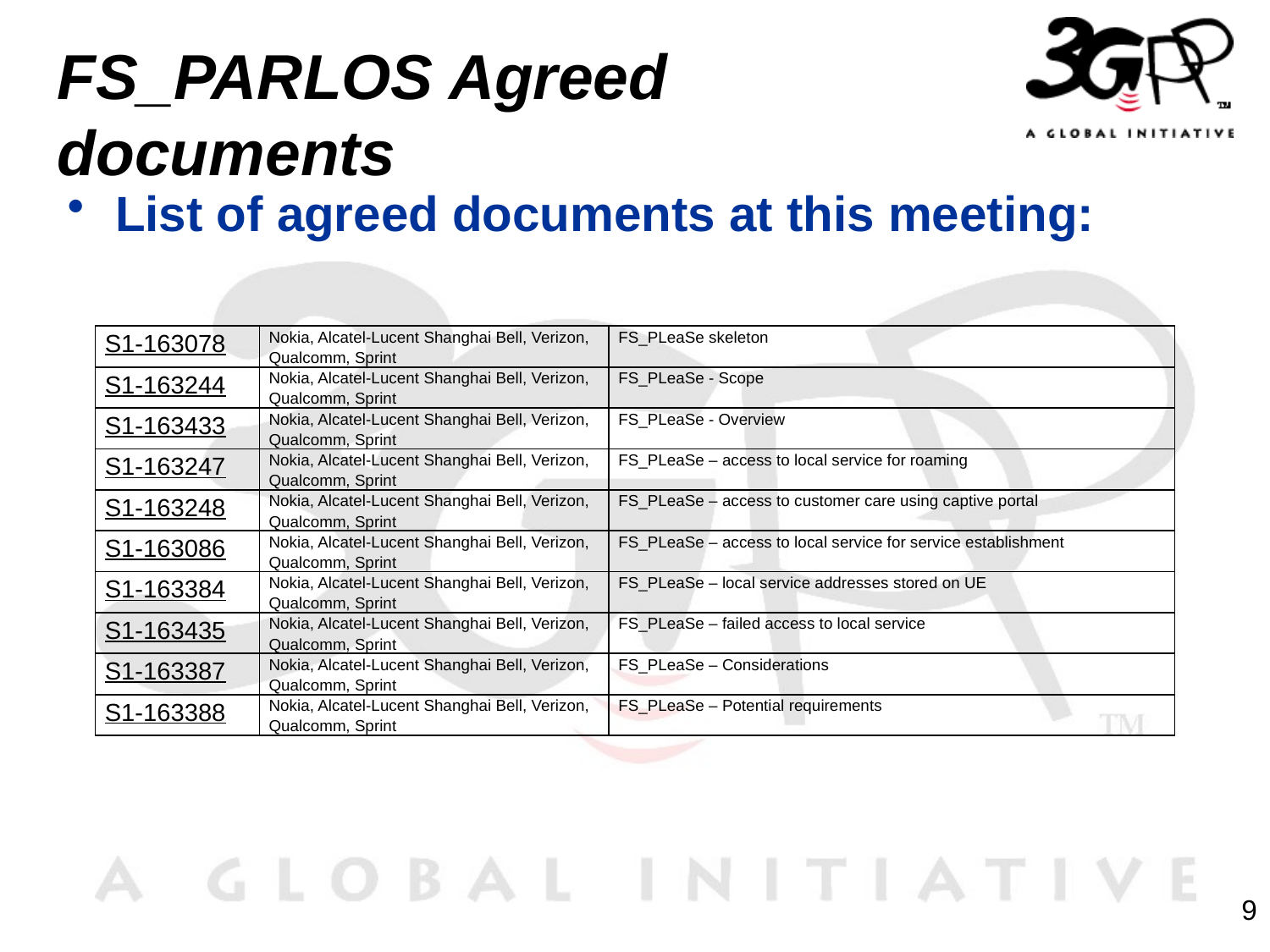

# FS_PARLOS Agreed documents
List of agreed documents at this meeting:

| S1-163078 | Nokia, Alcatel-Lucent Shanghai Bell, Verizon, Qualcomm, Sprint | FS\_PLeaSe skeleton |
| --- | --- | --- |
| S1-163244 | Nokia, Alcatel-Lucent Shanghai Bell, Verizon, Qualcomm, Sprint | FS\_PLeaSe - Scope |
| S1-163433 | Nokia, Alcatel-Lucent Shanghai Bell, Verizon, Qualcomm, Sprint | FS\_PLeaSe - Overview |
| S1-163247 | Nokia, Alcatel-Lucent Shanghai Bell, Verizon, Qualcomm, Sprint | FS\_PLeaSe – access to local service for roaming |
| S1-163248 | Nokia, Alcatel-Lucent Shanghai Bell, Verizon, Qualcomm, Sprint | FS\_PLeaSe – access to customer care using captive portal |
| S1-163086 | Nokia, Alcatel-Lucent Shanghai Bell, Verizon, Qualcomm, Sprint | FS\_PLeaSe – access to local service for service establishment |
| S1-163384 | Nokia, Alcatel-Lucent Shanghai Bell, Verizon, Qualcomm, Sprint | FS\_PLeaSe – local service addresses stored on UE |
| S1-163435 | Nokia, Alcatel-Lucent Shanghai Bell, Verizon, Qualcomm, Sprint | FS\_PLeaSe – failed access to local service |
| S1-163387 | Nokia, Alcatel-Lucent Shanghai Bell, Verizon, Qualcomm, Sprint | FS\_PLeaSe – Considerations |
| S1-163388 | Nokia, Alcatel-Lucent Shanghai Bell, Verizon, Qualcomm, Sprint | FS\_PLeaSe – Potential requirements |
9